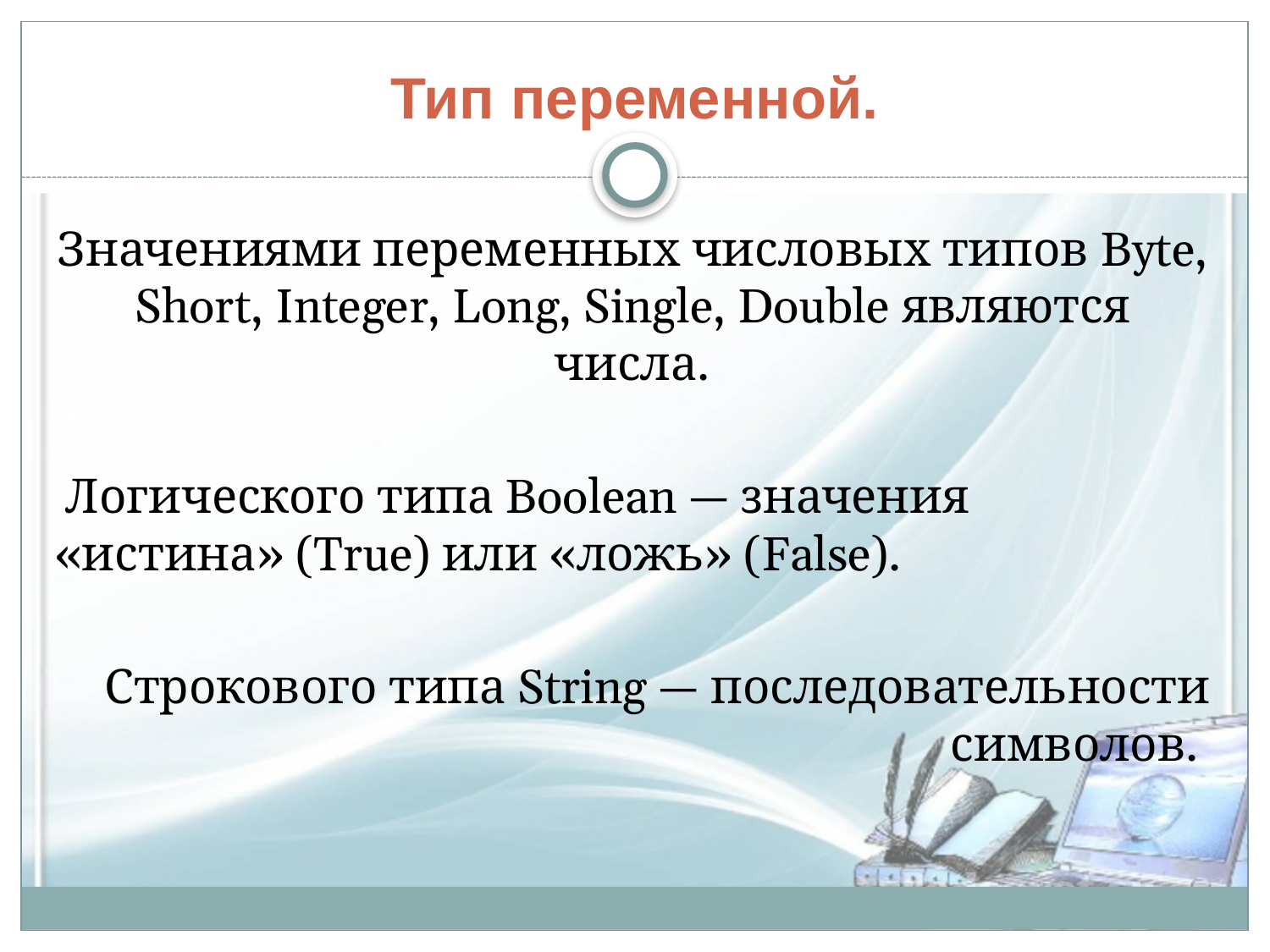

# Тип переменной.
Значениями переменных числовых типов Byte, Short, Integer, Long, Single, Double являются числа.

 Логического типа Boolean — значения «истина» (True) или «ложь» (False).

 Строкового типа String — последовательности символов.